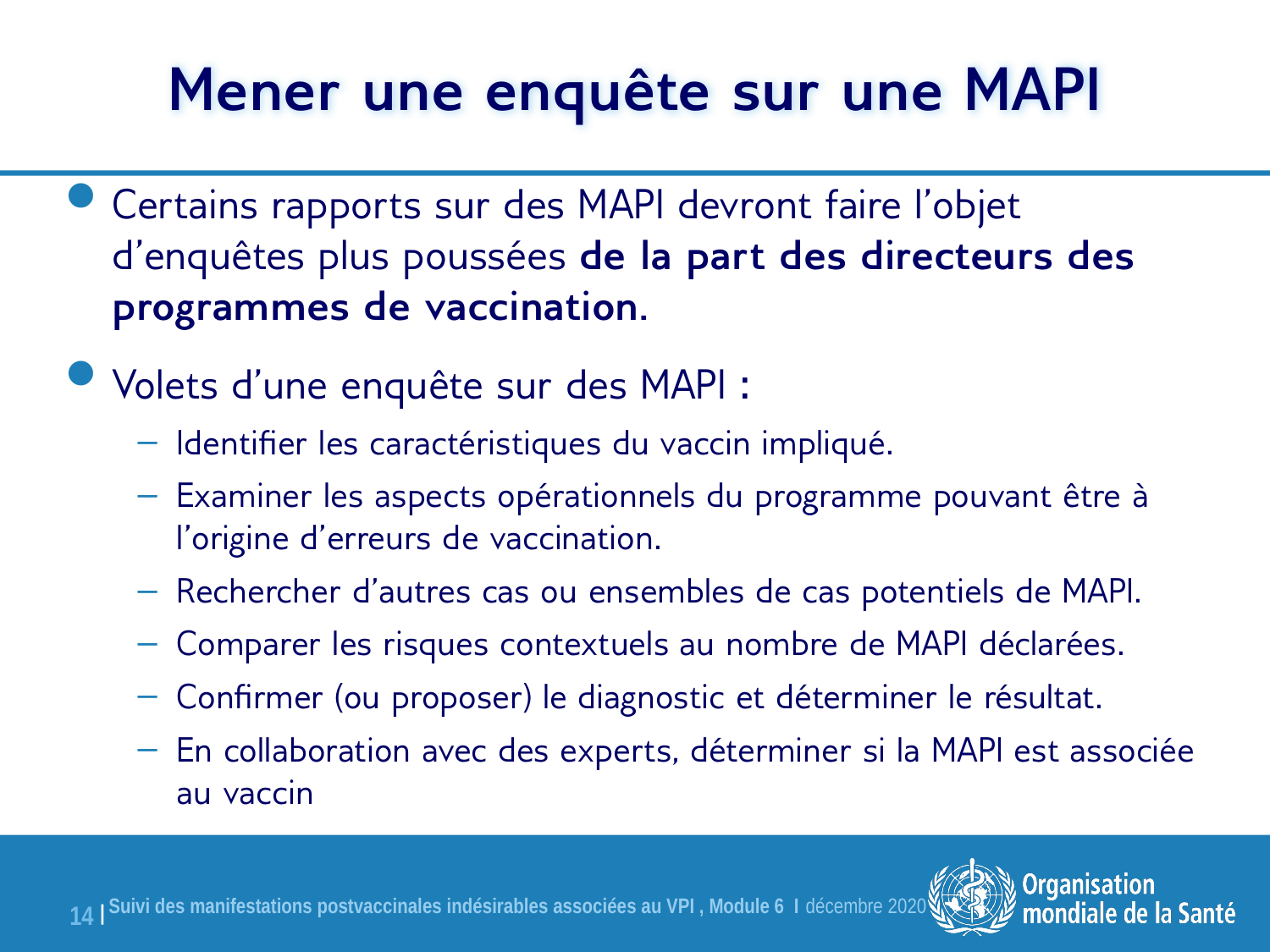

# Mener une enquête sur une MAPI
Certains rapports sur des MAPI devront faire l’objet d’enquêtes plus poussées de la part des directeurs des programmes de vaccination.
Volets d’une enquête sur des MAPI :
Identifier les caractéristiques du vaccin impliqué.
Examiner les aspects opérationnels du programme pouvant être à l’origine d’erreurs de vaccination.
Rechercher d’autres cas ou ensembles de cas potentiels de MAPI.
Comparer les risques contextuels au nombre de MAPI déclarées.
Confirmer (ou proposer) le diagnostic et déterminer le résultat.
En collaboration avec des experts, déterminer si la MAPI est associée au vaccin